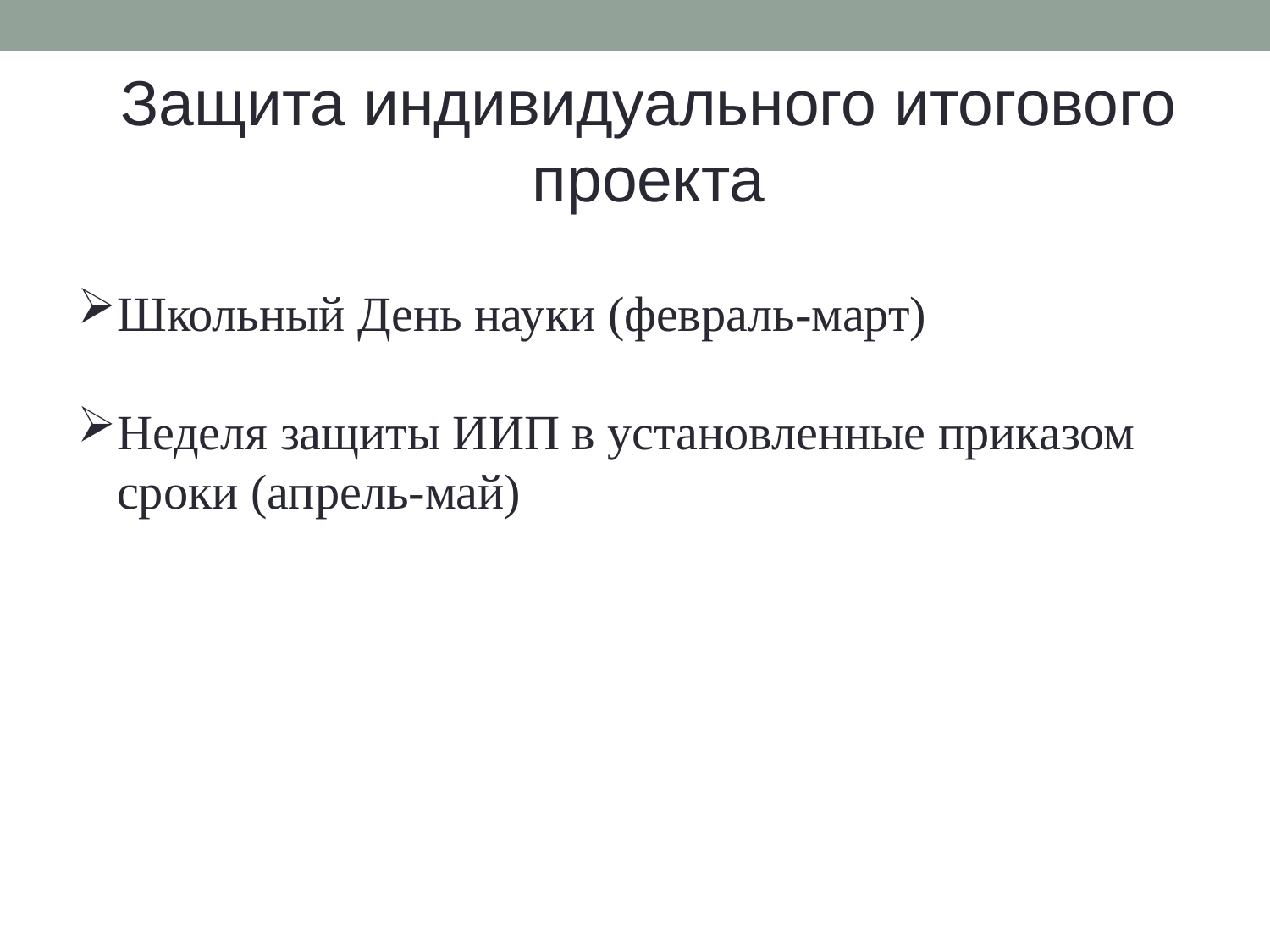

Защита индивидуального итогового проекта
Школьный День науки (февраль-март)

Неделя защиты ИИП в установленные приказом сроки (апрель-май)